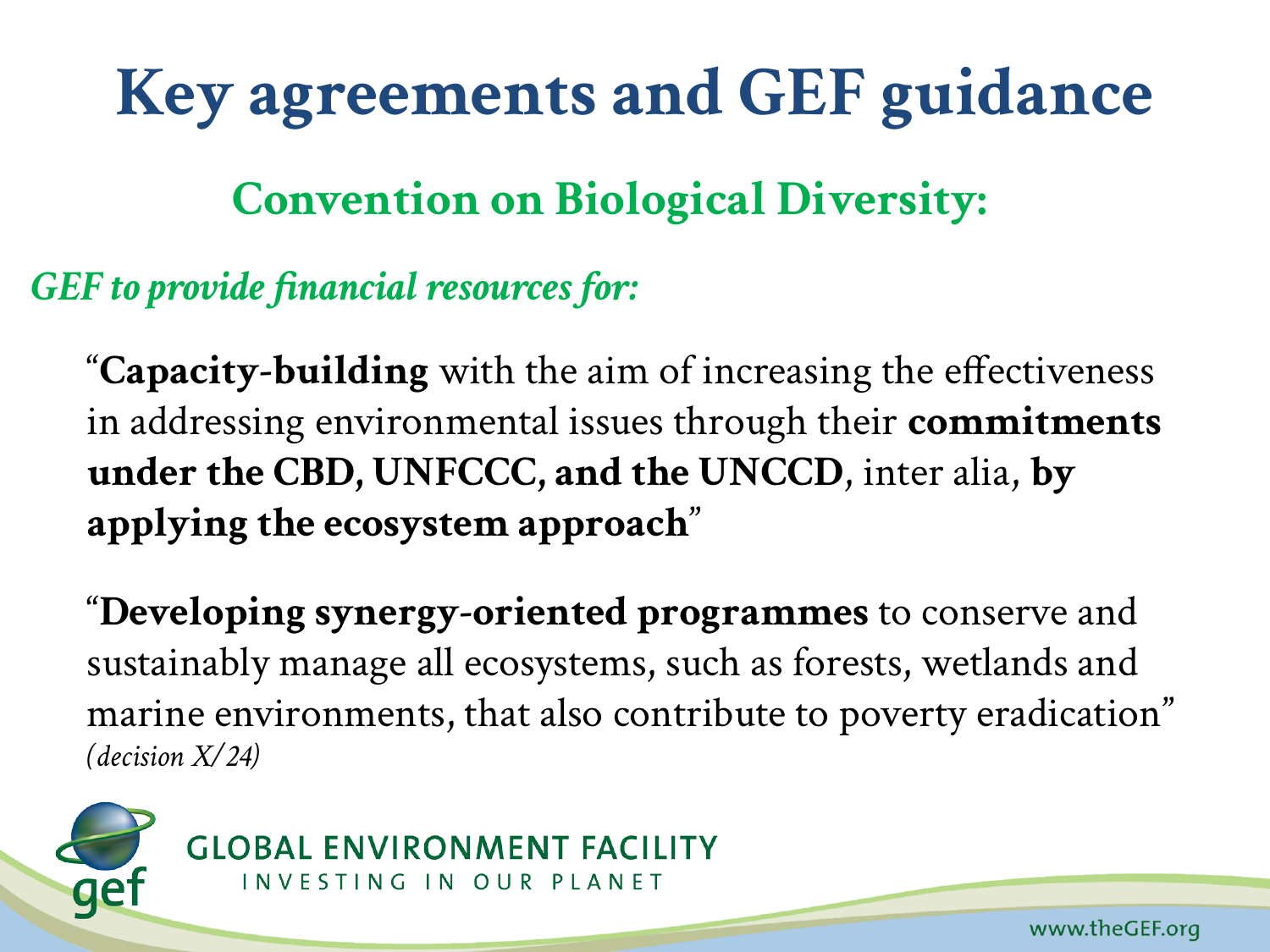

# Key agreements and GEF guidance
Convention on Biological Diversity:

GEF to provide financial resources for:

“Capacity-building with the aim of increasing the effectiveness in addressing environmental issues through their commitments under the CBD, UNFCCC, and the UNCCD, inter alia, by applying the ecosystem approach”

“Developing synergy-oriented programmes to conserve and sustainably manage all ecosystems, such as forests, wetlands and marine environments, that also contribute to poverty eradication” (decision X/24)